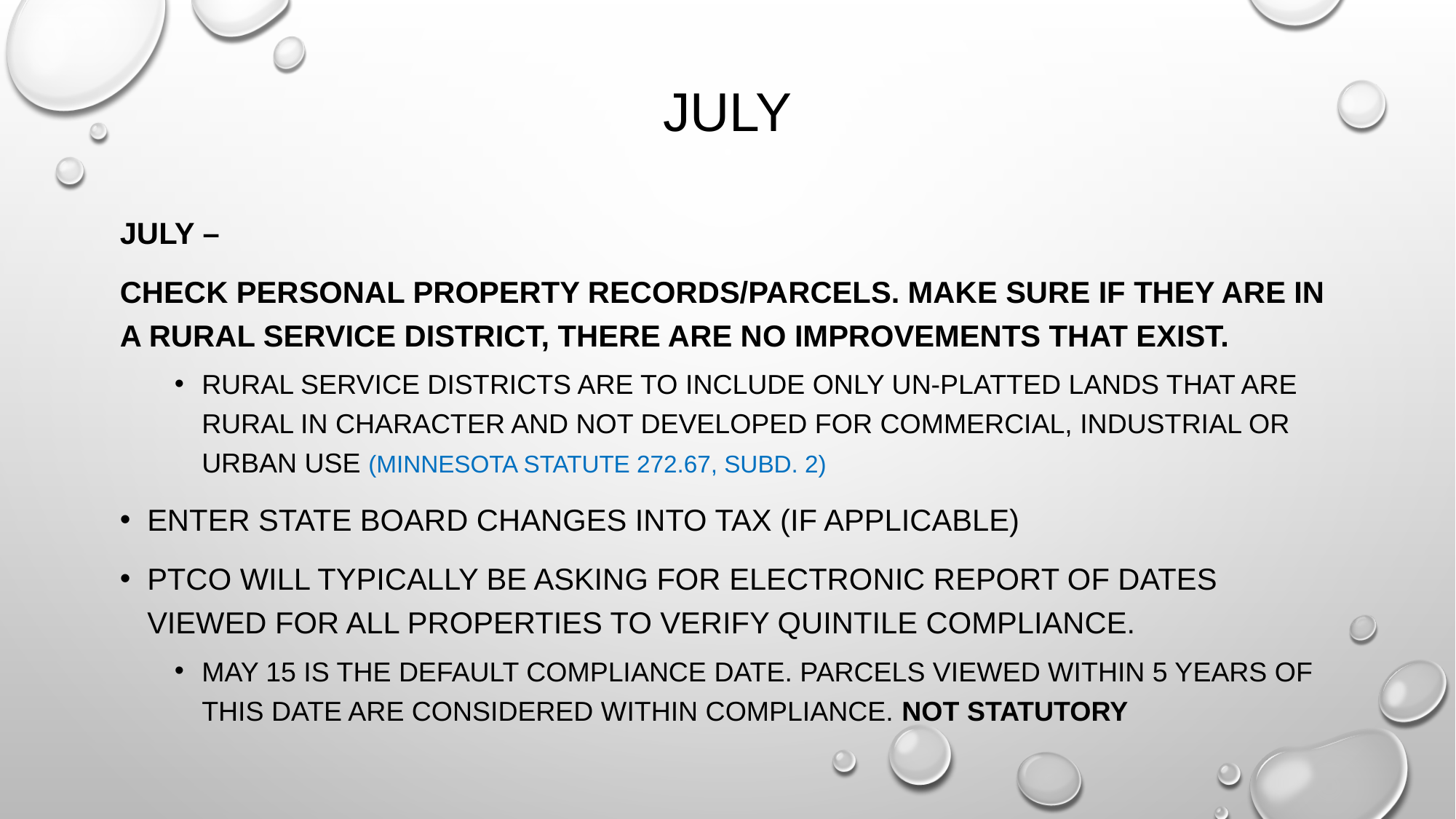

# July
July –
Check personal property records/parcels. Make sure if they are in a rural service district, there are no improvements that exist.
Rural service districts are to include only un-platted lands that are rural in character and not developed for commercial, industrial or urban use (Minnesota statute 272.67, subd. 2)
Enter state board changes into tax (if applicable)
ptco will typically be asking for electronic report of dates viewed for all properties to verify quintile compliance.
May 15 is the default compliance date. Parcels viewed within 5 years of this date are considered within compliance. Not statutory